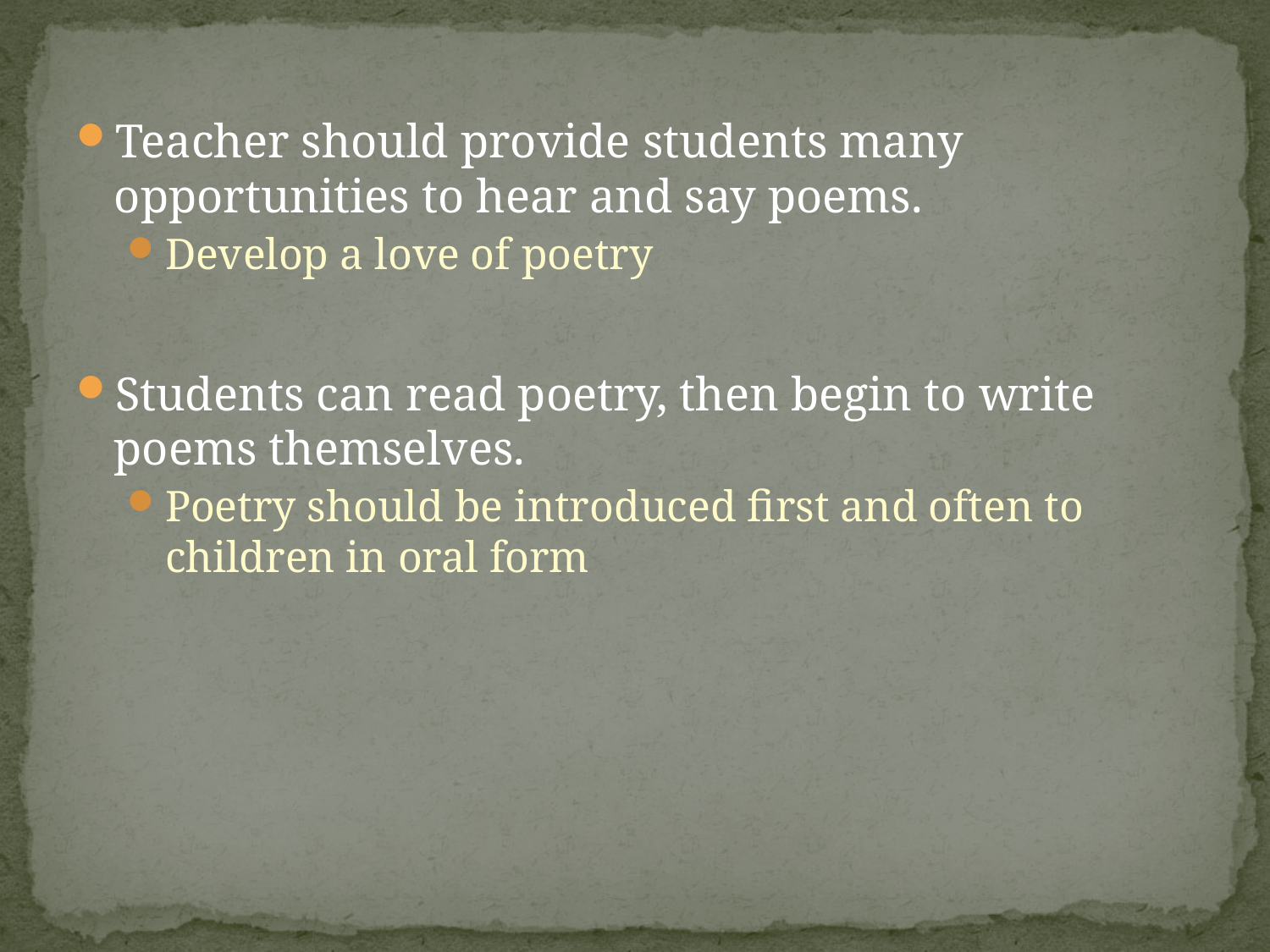

Teacher should provide students many opportunities to hear and say poems.
Develop a love of poetry

Students can read poetry, then begin to write poems themselves.
Poetry should be introduced first and often to children in oral form